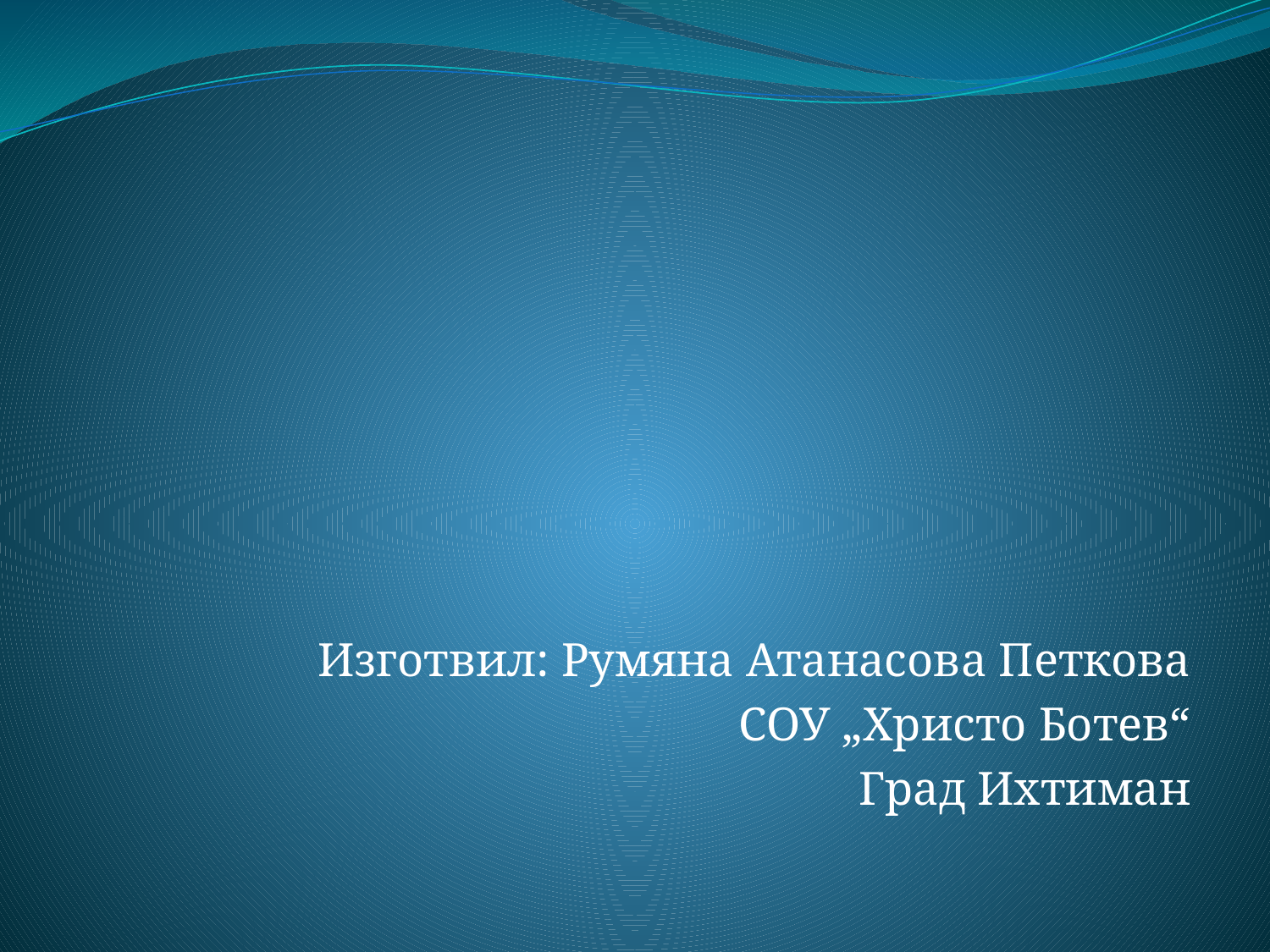

Изготвил: Румяна Атанасова Петкова
СОУ „Христо Ботев“
Град Ихтиман